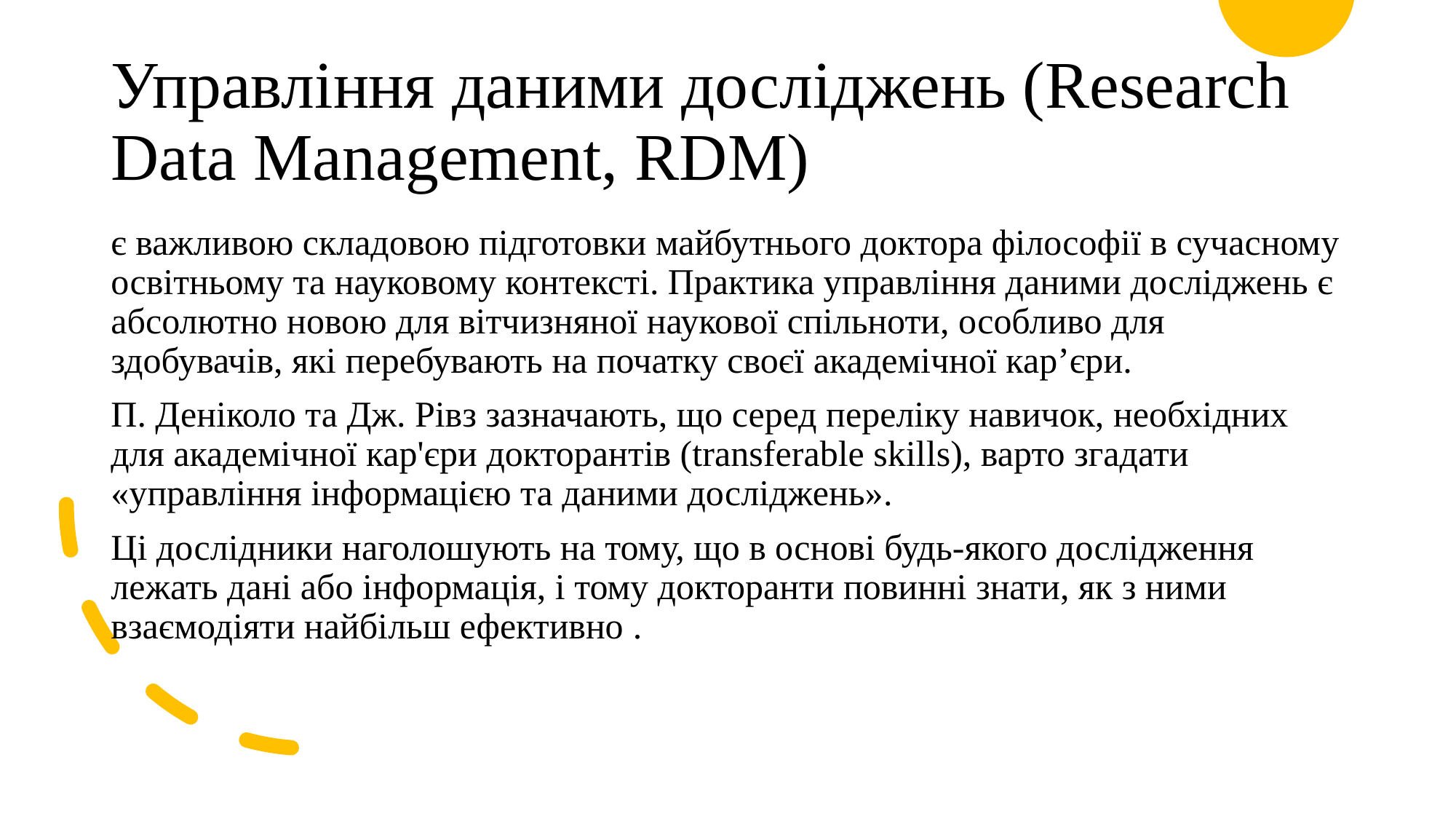

# Управління даними досліджень (Research Data Management, RDM)
є важливою складовою підготовки майбутнього доктора філософії в сучасному освітньому та науковому контексті. Практика управління даними досліджень є абсолютно новою для вітчизняної наукової спільноти, особливо для здобувачів, які перебувають на початку своєї академічної кар’єри.
П. Деніколо та Дж. Рівз зазначають, що серед переліку навичок, необхідних для академічної кар'єри докторантів (transferable skills), варто згадати «управління інформацією та даними досліджень».
Ці дослідники наголошують на тому, що в основі будь-якого дослідження лежать дані або інформація, і тому докторанти повинні знати, як з ними взаємодіяти найбільш ефективно .